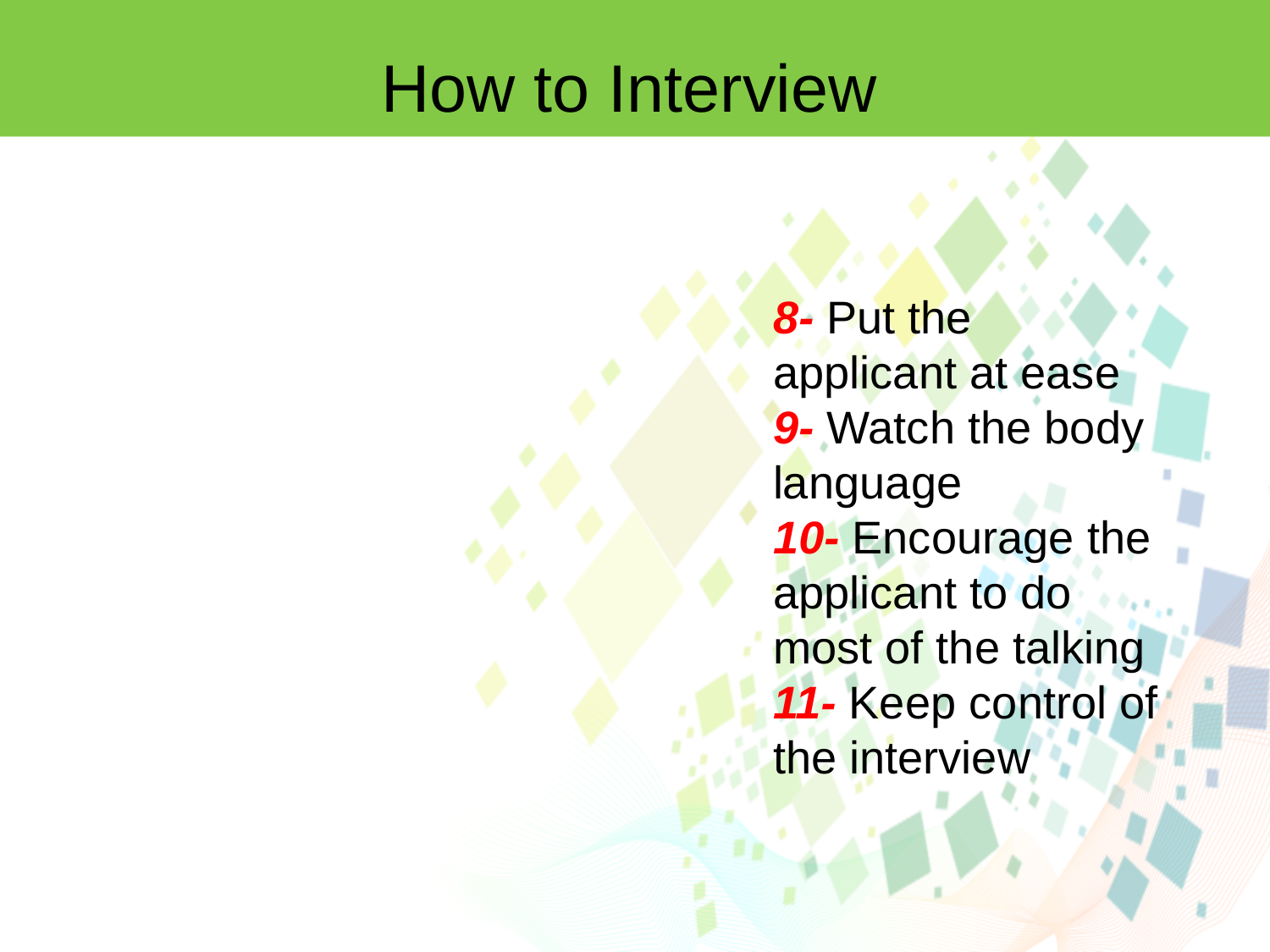

How to Interview
8- Put the applicant at ease
9- Watch the body language
10- Encourage the applicant to do most of the talking
11- Keep control of the interview